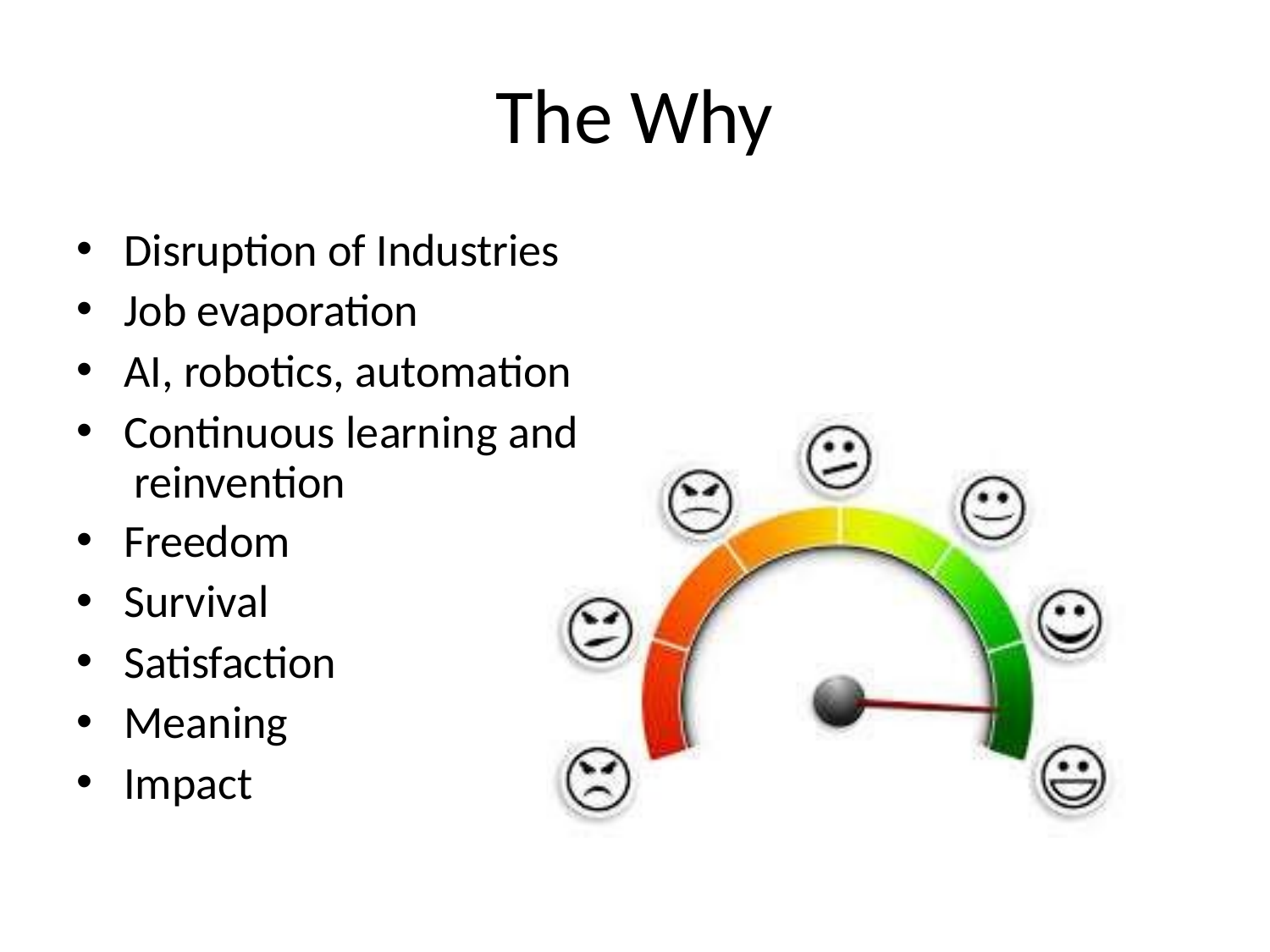

# The Why
Disruption of Industries
Job evaporation
AI, robotics, automation
Continuous learning and  reinvention
Freedom
Survival
Satisfaction
Meaning
Impact